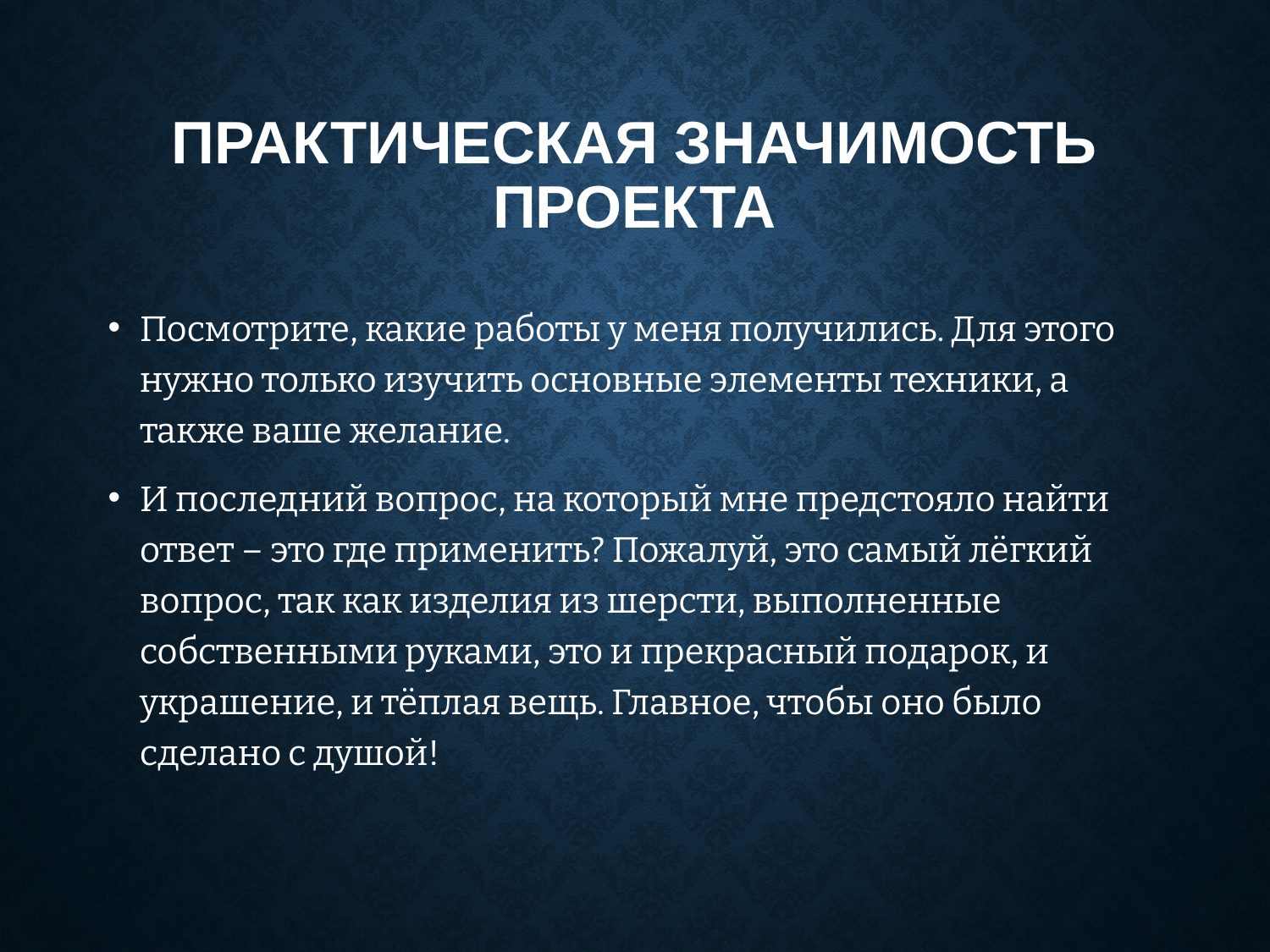

# Практическая значимость проекта
Посмотрите, какие работы у меня получились. Для этого нужно только изучить основные элементы техники, а также ваше желание.
И последний вопрос, на который мне предстояло найти ответ – это где применить? Пожалуй, это самый лёгкий вопрос, так как изделия из шерсти, выполненные собственными руками, это и прекрасный подарок, и украшение, и тёплая вещь. Главное, чтобы оно было сделано с душой!